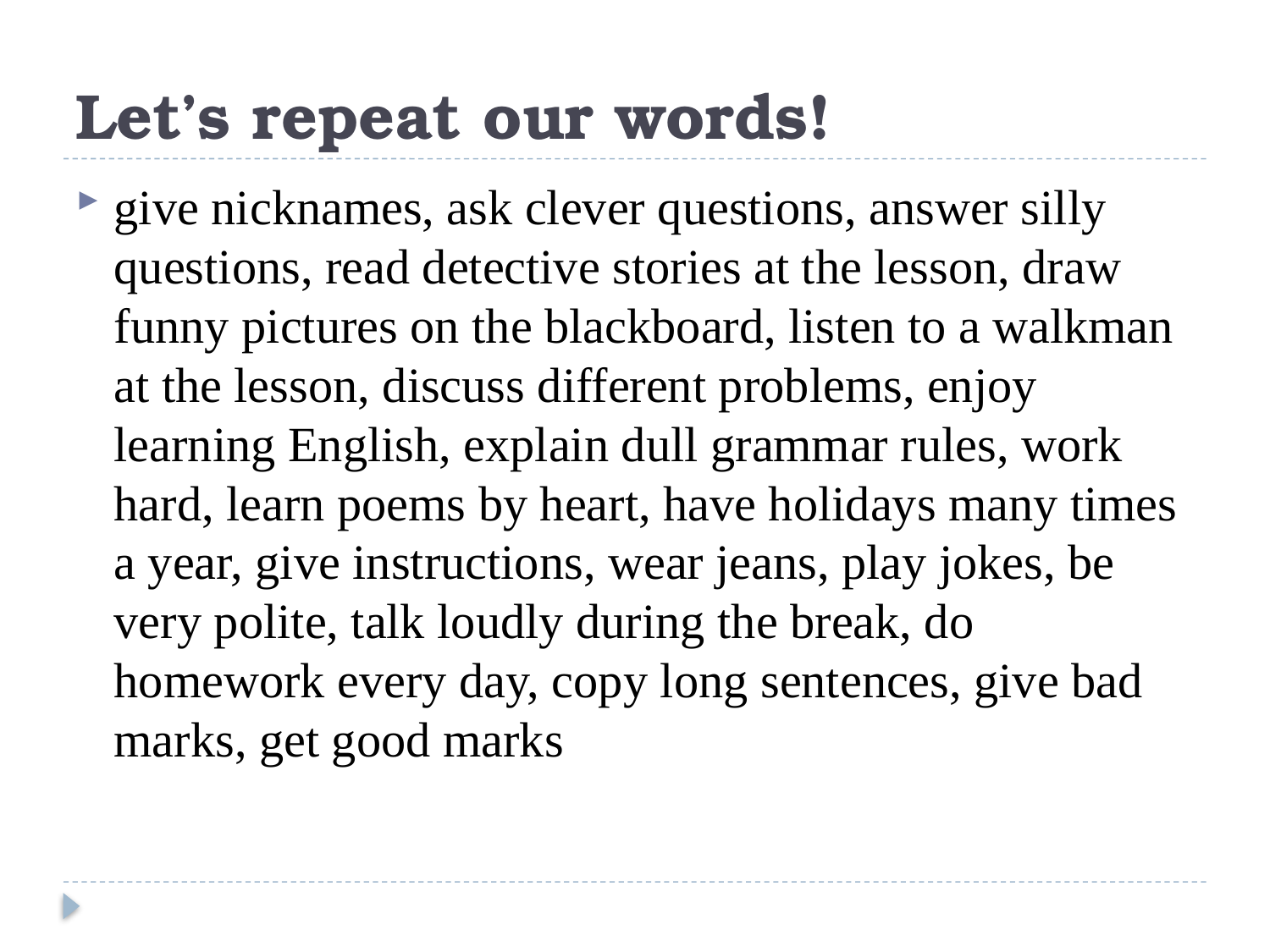

# Let’s repeat our words!
give nicknames, ask clever questions, answer silly questions, read detective stories at the lesson, draw funny pictures on the blackboard, listen to a walkman at the lesson, discuss different problems, enjoy learning English, explain dull grammar rules, work hard, learn poems by heart, have holidays many times a year, give instructions, wear jeans, play jokes, be very polite, talk loudly during the break, do homework every day, copy long sentences, give bad marks, get good marks